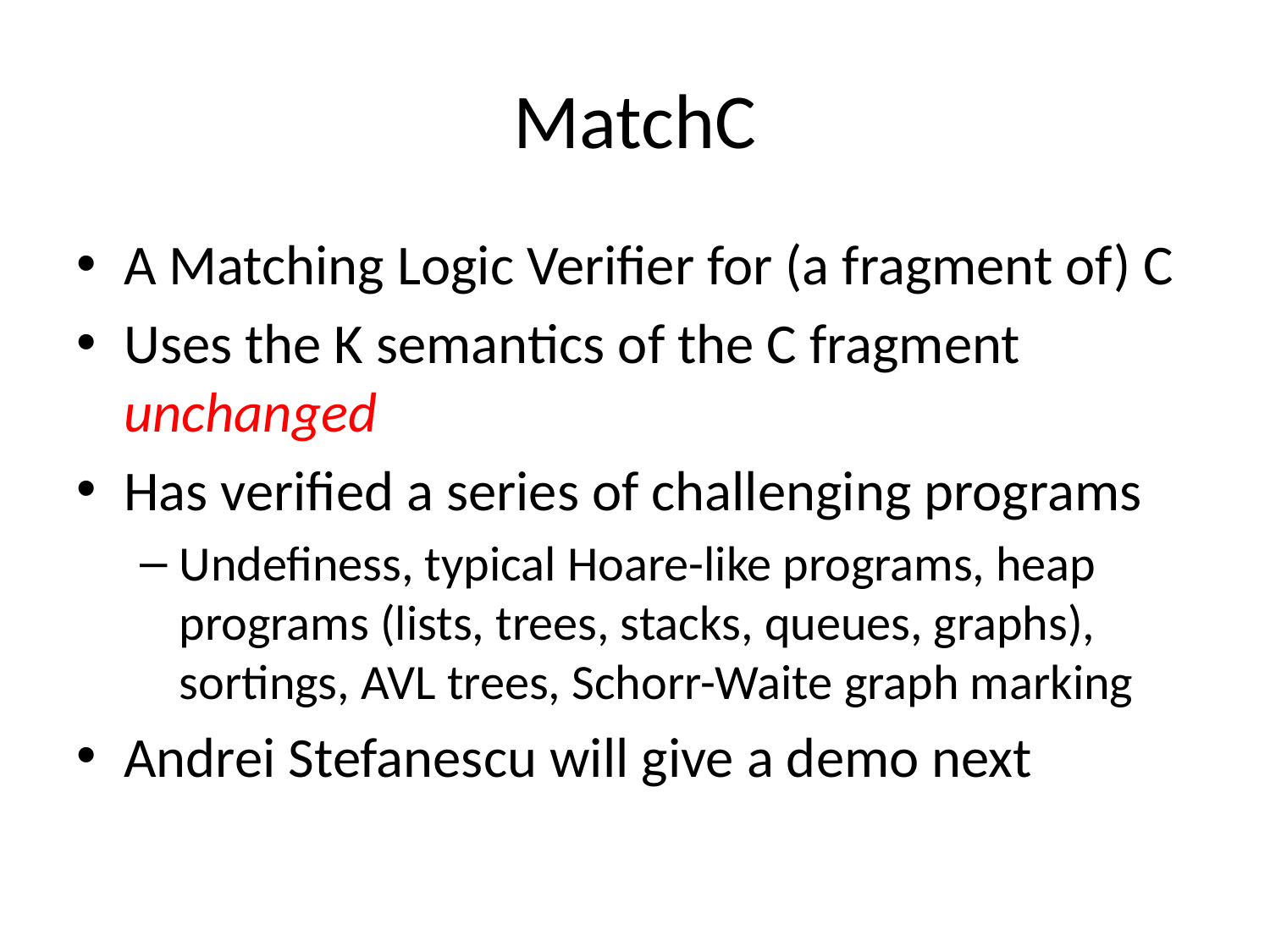

# MatchC
A Matching Logic Verifier for (a fragment of) C
Uses the K semantics of the C fragment unchanged
Has verified a series of challenging programs
Undefiness, typical Hoare-like programs, heap programs (lists, trees, stacks, queues, graphs), sortings, AVL trees, Schorr-Waite graph marking
Andrei Stefanescu will give a demo next